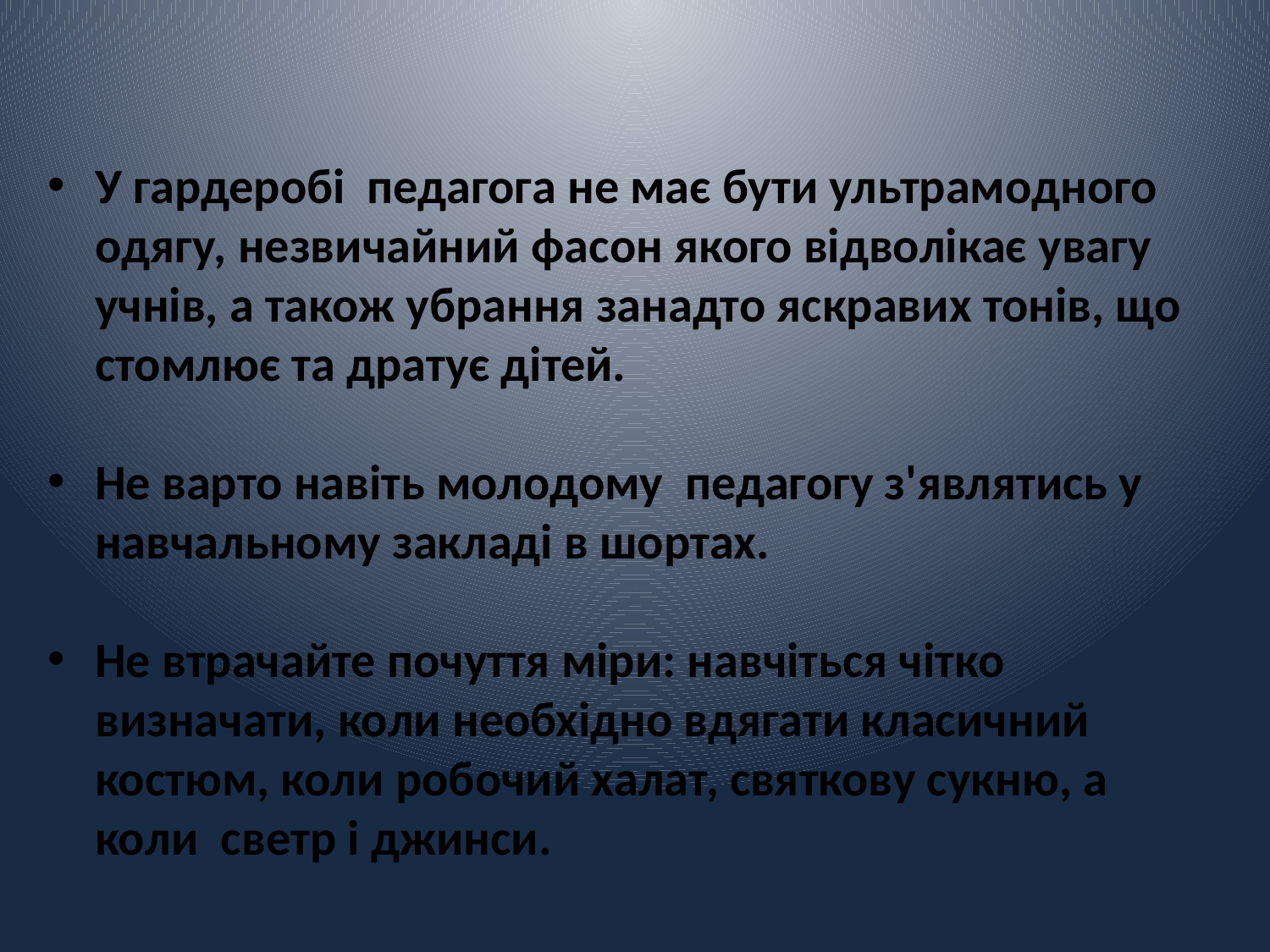

У гардеробі  педагога не має бути ультрамодного одягу, незвичайний фасон якого відволікає увагу учнів, а також убрання занадто яскравих тонів, що стомлює та дратує дітей.
Не варто навіть молодому  педагогу з'являтись у навчальному закладі в шортах.
Не втрачайте почуття міри: навчіться чітко визначати, коли необхідно вдягати класичний костюм, коли робочий халат, святкову сукню, а коли  светр і джинси.